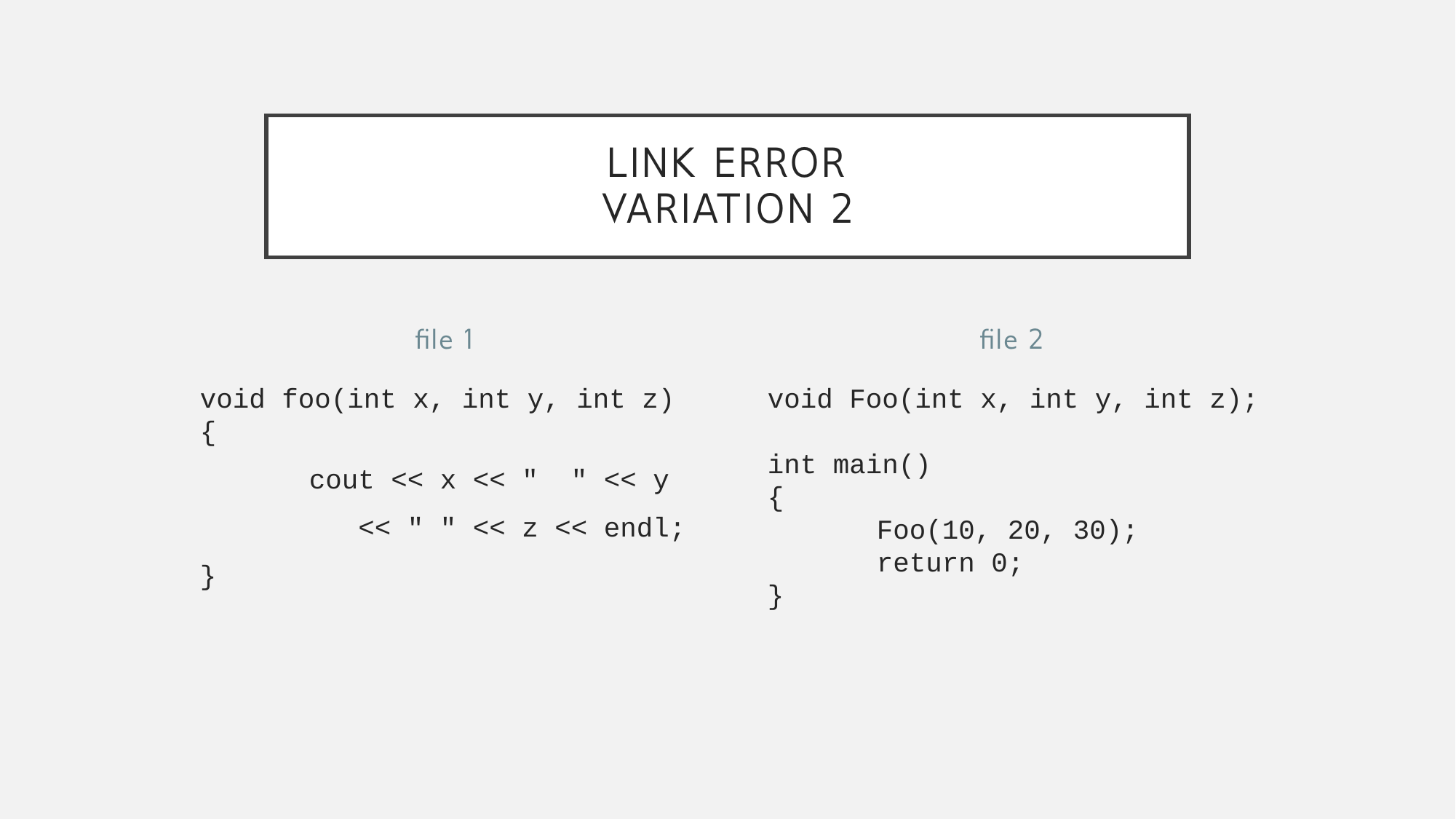

# Link Error Variation 2
file 1
file 2
void Foo(int x, int y, int z);

int main()
{
	Foo(10, 20, 30);
	return 0;
}
void foo(int x, int y, int z)
{
	cout << x << "  " << y
	   << " " << z << endl;
}